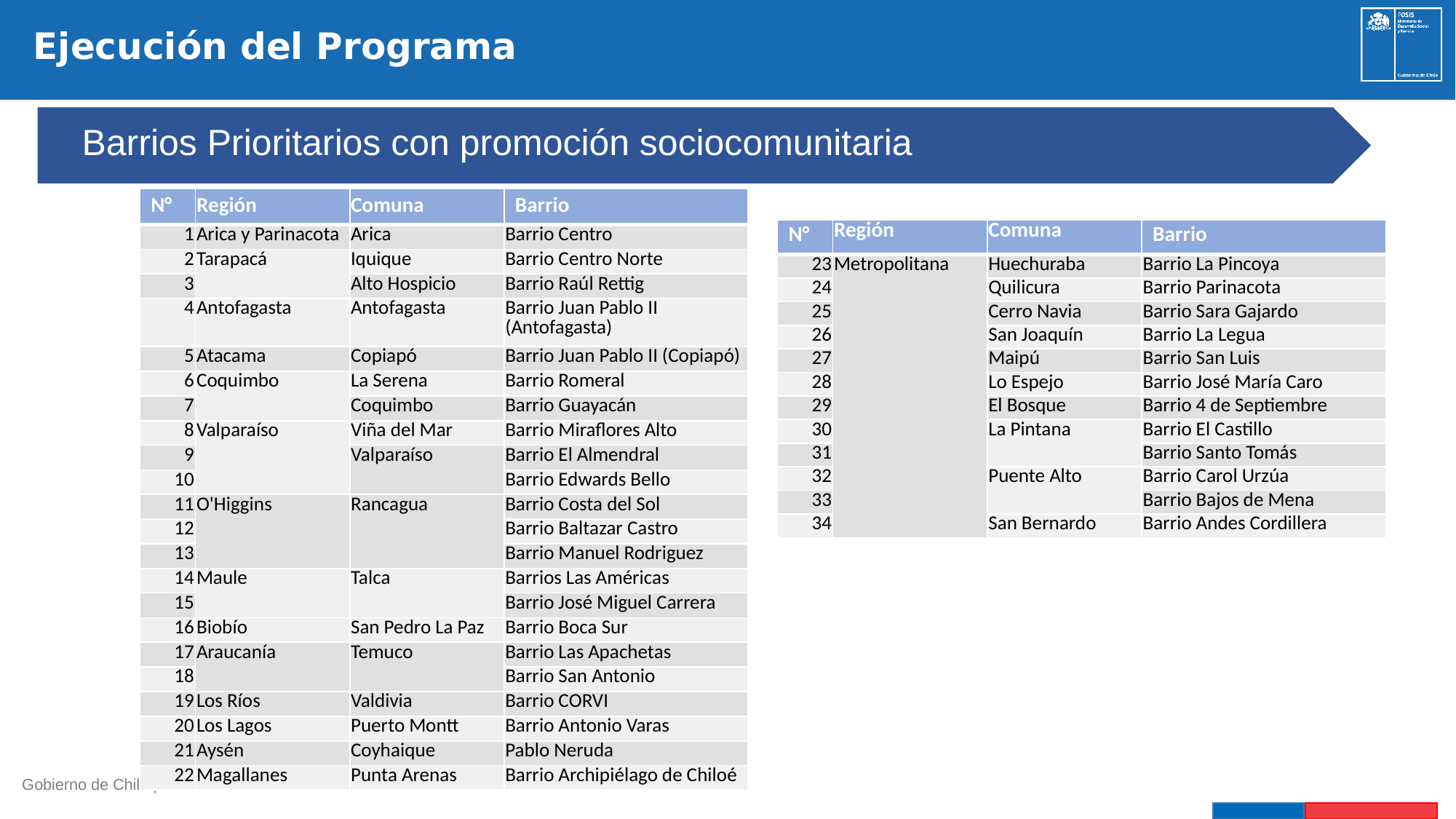

# Ejecución del Programa

Barrios Prioritarios con promoción sociocomunitaria
| N° | Región | Comuna | Barrio |
| --- | --- | --- | --- |
| 1 | Arica y Parinacota | Arica | Barrio Centro |
| 2 | Tarapacá | Iquique | Barrio Centro Norte |
| 3 |  | Alto Hospicio | Barrio Raúl Rettig |
| 4 | Antofagasta | Antofagasta | Barrio Juan Pablo II (Antofagasta) |
| 5 | Atacama | Copiapó | Barrio Juan Pablo II (Copiapó) |
| 6 | Coquimbo | La Serena | Barrio Romeral |
| 7 |  | Coquimbo | Barrio Guayacán |
| 8 | Valparaíso | Viña del Mar | Barrio Miraflores Alto |
| 9 |  | Valparaíso | Barrio El Almendral |
| 10 |  |  | Barrio Edwards Bello |
| 11 | O'Higgins | Rancagua | Barrio Costa del Sol |
| 12 |  |  | Barrio Baltazar Castro |
| 13 |  |  | Barrio Manuel Rodriguez |
| 14 | Maule | Talca | Barrios Las Américas |
| 15 |  |  | Barrio José Miguel Carrera |
| 16 | Biobío | San Pedro La Paz | Barrio Boca Sur |
| 17 | Araucanía | Temuco | Barrio Las Apachetas |
| 18 |  |  | Barrio San Antonio |
| 19 | Los Ríos | Valdivia | Barrio CORVI |
| 20 | Los Lagos | Puerto Montt | Barrio Antonio Varas |
| 21 | Aysén | Coyhaique | Pablo Neruda |
| 22 | Magallanes | Punta Arenas | Barrio Archipiélago de Chiloé |
| N° | Región | Comuna | Barrio |
| --- | --- | --- | --- |
| 23 | Metropolitana | Huechuraba | Barrio La Pincoya |
| 24 |  | Quilicura | Barrio Parinacota |
| 25 |  | Cerro Navia | Barrio Sara Gajardo |
| 26 |  | San Joaquín | Barrio La Legua |
| 27 |  | Maipú | Barrio San Luis |
| 28 |  | Lo Espejo | Barrio José María Caro |
| 29 |  | El Bosque | Barrio 4 de Septiembre |
| 30 |  | La Pintana | Barrio El Castillo |
| 31 |  |  | Barrio Santo Tomás |
| 32 |  | Puente Alto | Barrio Carol Urzúa |
| 33 |  |  | Barrio Bajos de Mena |
| 34 |  | San Bernardo | Barrio Andes Cordillera |